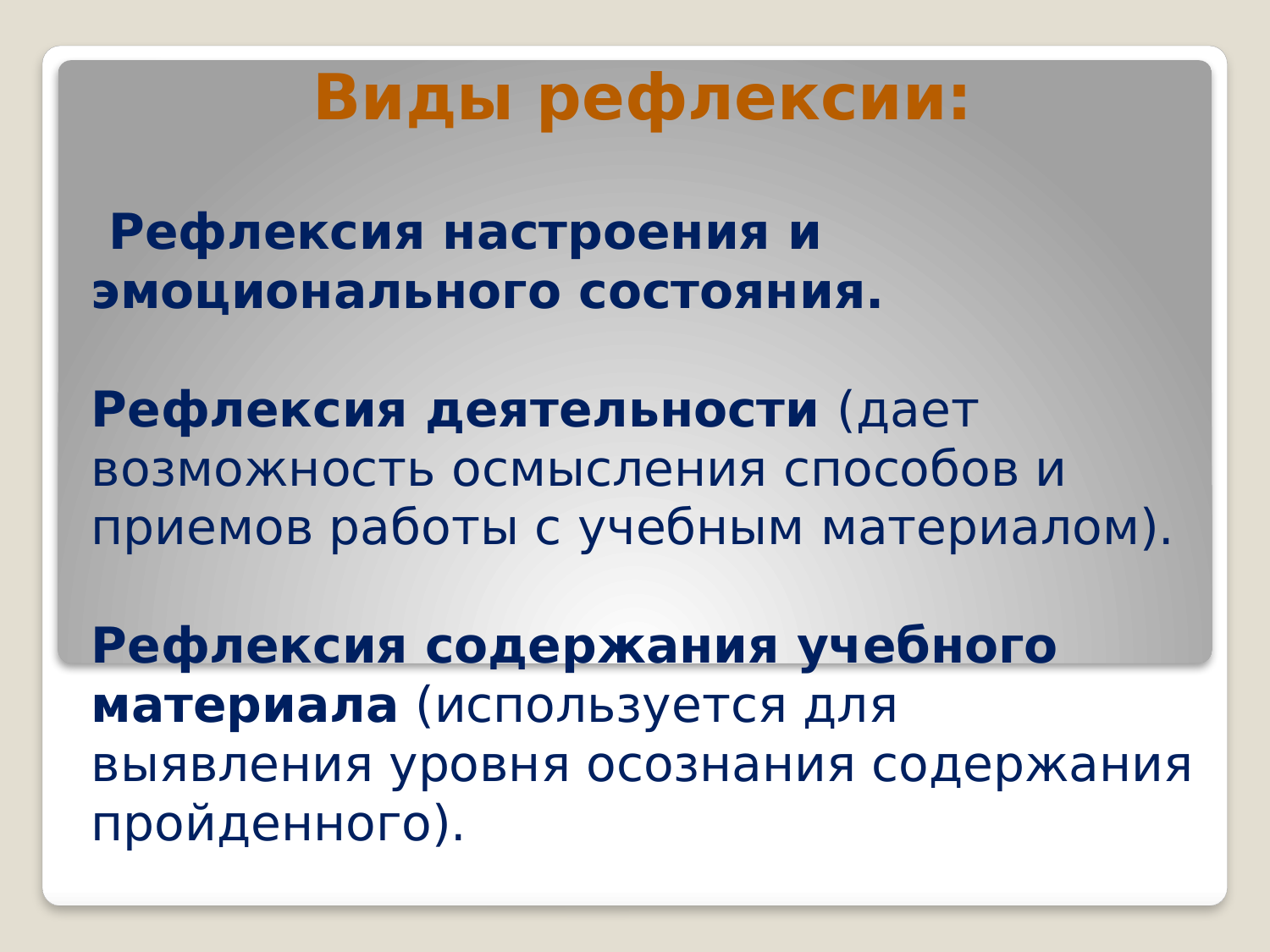

Виды рефлексии:

 Рефлексия настроения и эмоционального состояния.

Рефлексия деятельности (дает возможность осмысления способов и приемов работы с учебным материалом).

Рефлексия содержания учебного материала (используется для выявления уровня осознания содержания пройденного).